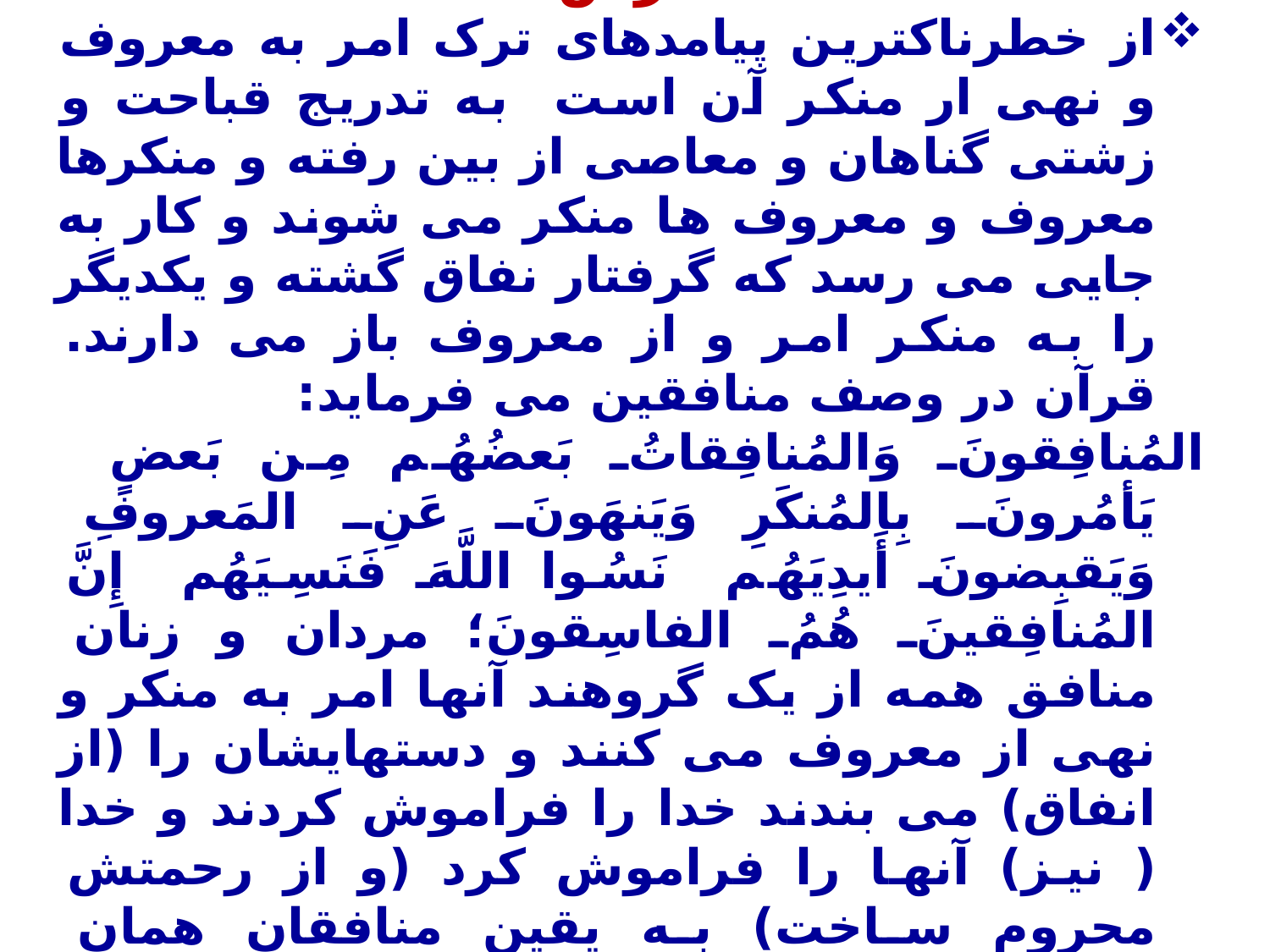

7- گسترش فساد
از خطرناکترین پیامدهای ترک امر به معروف و نهی ار منکر آن است  به تدریج قباحت و زشتی گناهان و معاصی از بین رفته و منکرها معروف و معروف ها منکر می شوند و کار به جایی می رسد که گرفتار نفاق گشته و یکدیگر را به منکر امر و از معروف باز می دارند. قرآن در وصف منافقین می فرماید:
المُنافِقونَ وَالمُنافِقاتُ بَعضُهُم مِن بَعضٍ  يَأمُرونَ بِالمُنكَرِ وَيَنهَونَ عَنِ المَعروفِ وَيَقبِضونَ أَيدِيَهُم  نَسُوا اللَّهَ فَنَسِيَهُم  إِنَّ المُنافِقينَ هُمُ الفاسِقونَ؛ مردان و زنان منافق همه از یک گروهند آنها امر به منکر و نهی از معروف می کنند و دستهایشان را (از انفاق) می بندند خدا را فراموش کردند و خدا ( نیز) آنها را فراموش کرد (و از رحمتش محروم ساخت) به یقین منافقان همان فاسقانند. (توبه/67)